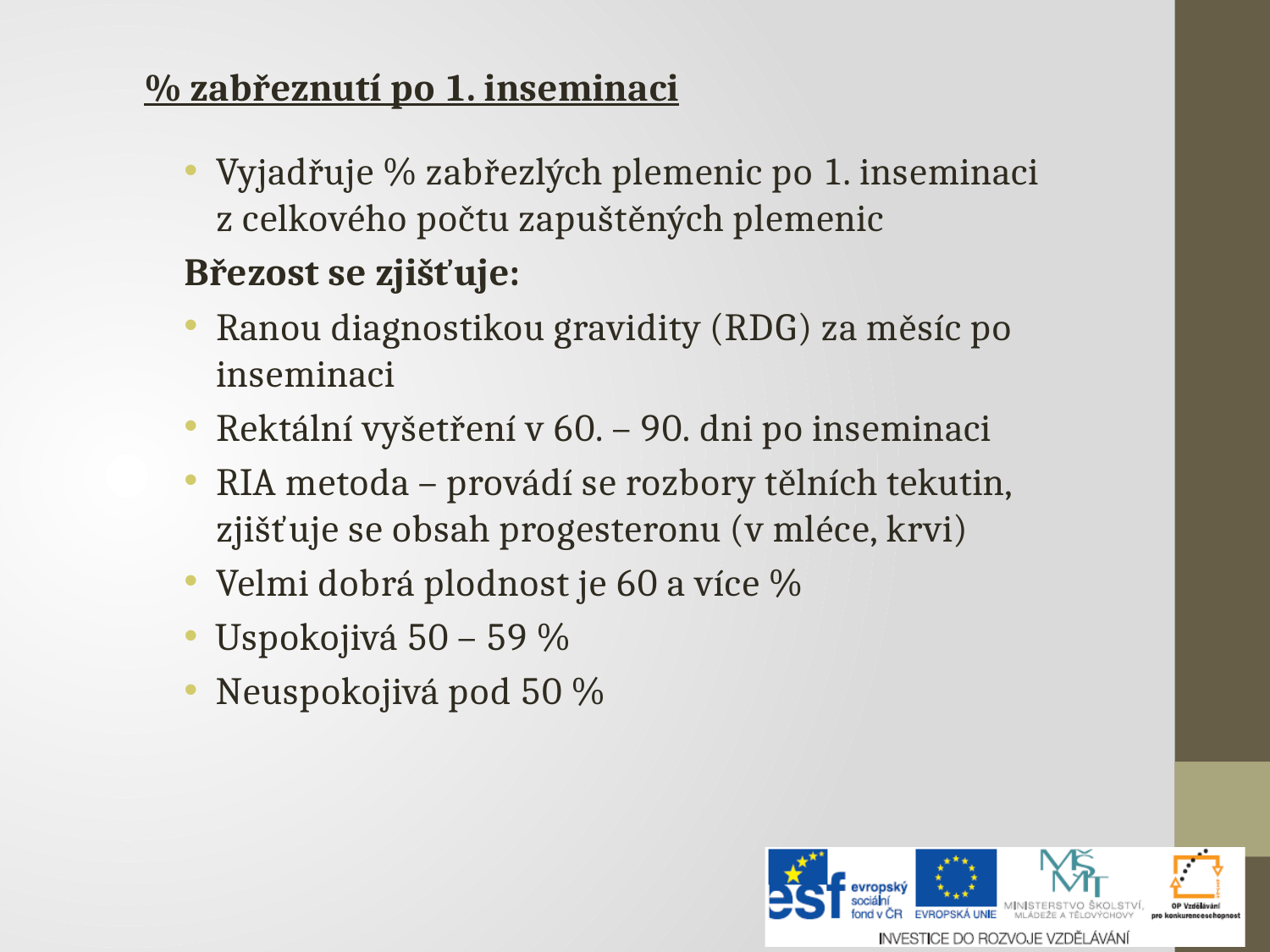

% zabřeznutí po 1. inseminaci

Vyjadřuje % zabřezlých plemenic po 1. inseminaci z celkového počtu zapuštěných plemenic
Březost se zjišťuje:
Ranou diagnostikou gravidity (RDG) za měsíc po inseminaci
Rektální vyšetření v 60. – 90. dni po inseminaci
RIA metoda – provádí se rozbory tělních tekutin, zjišťuje se obsah progesteronu (v mléce, krvi)
Velmi dobrá plodnost je 60 a více %
Uspokojivá 50 – 59 %
Neuspokojivá pod 50 %